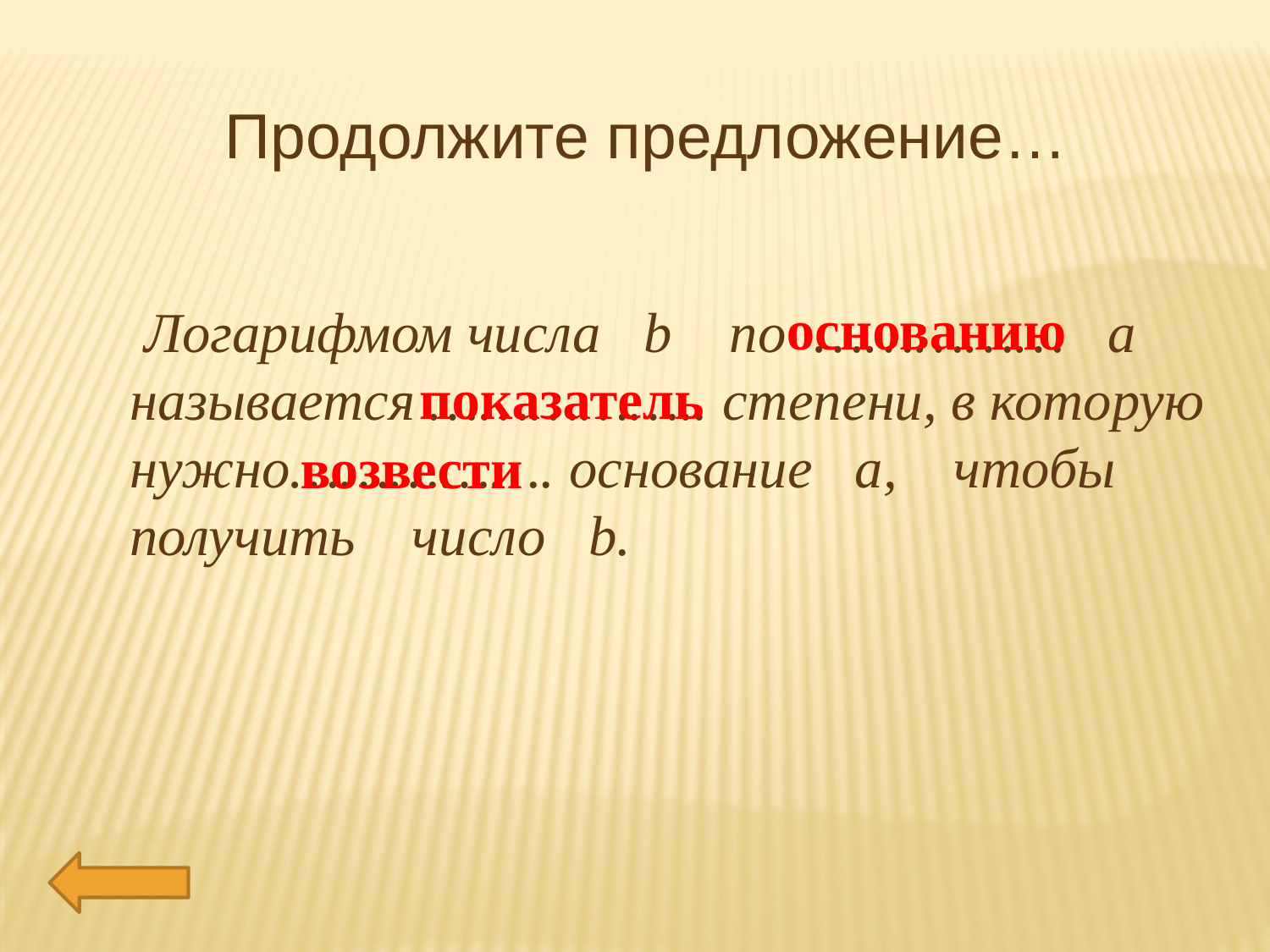

Продолжите предложение…
      Логарифмом числа   b    по  ……………   а
     называется …………….. степени, в которую
     нужно……………. основание   а,    чтобы
     получить    число   b.

основанию
показатель
возвести